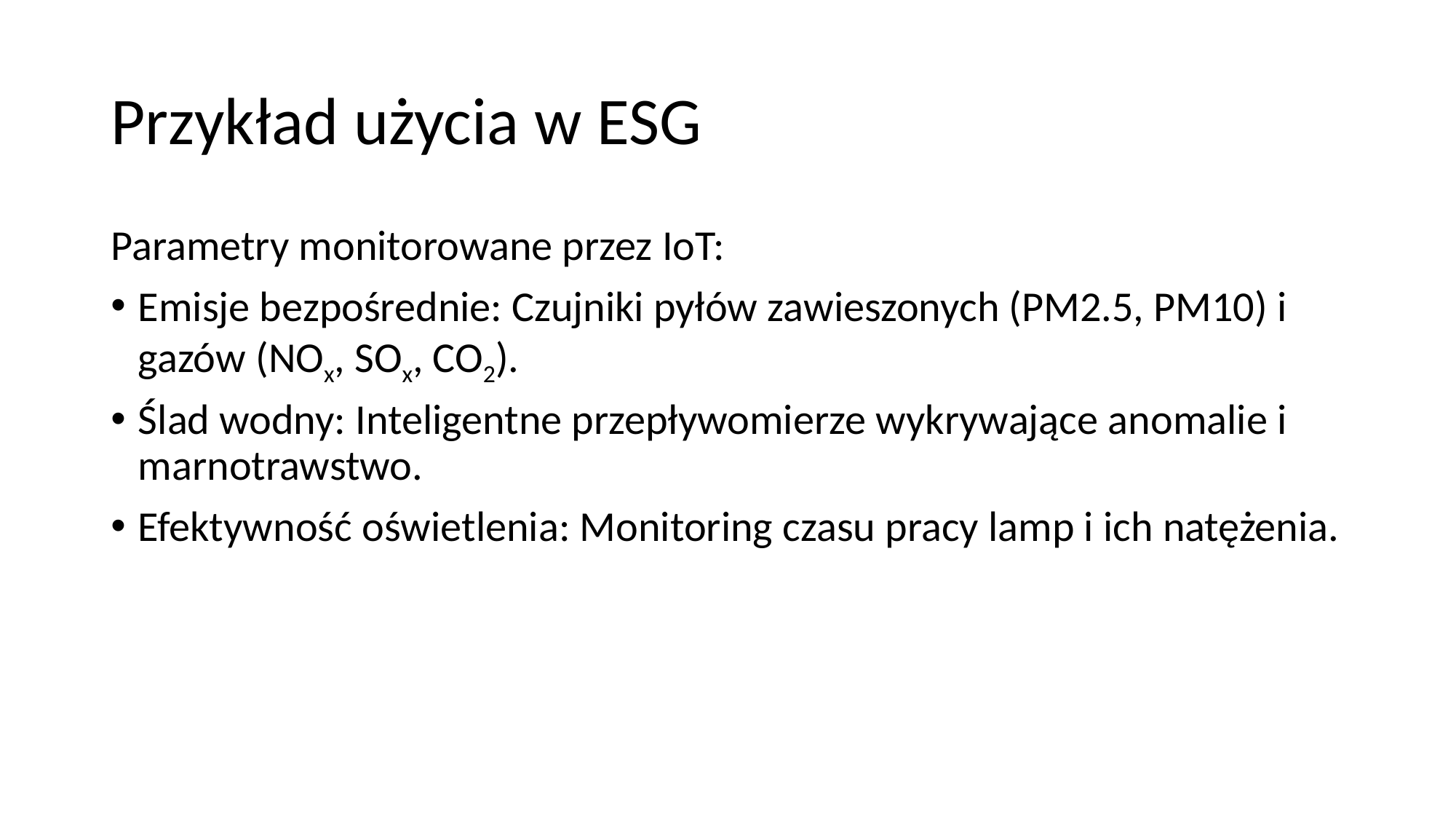

# Przykład użycia w ESG
Parametry monitorowane przez IoT:
Emisje bezpośrednie: Czujniki pyłów zawieszonych (PM2.5, PM10) i gazów (NOx, SOx, CO2).
Ślad wodny: Inteligentne przepływomierze wykrywające anomalie i marnotrawstwo.
Efektywność oświetlenia: Monitoring czasu pracy lamp i ich natężenia.